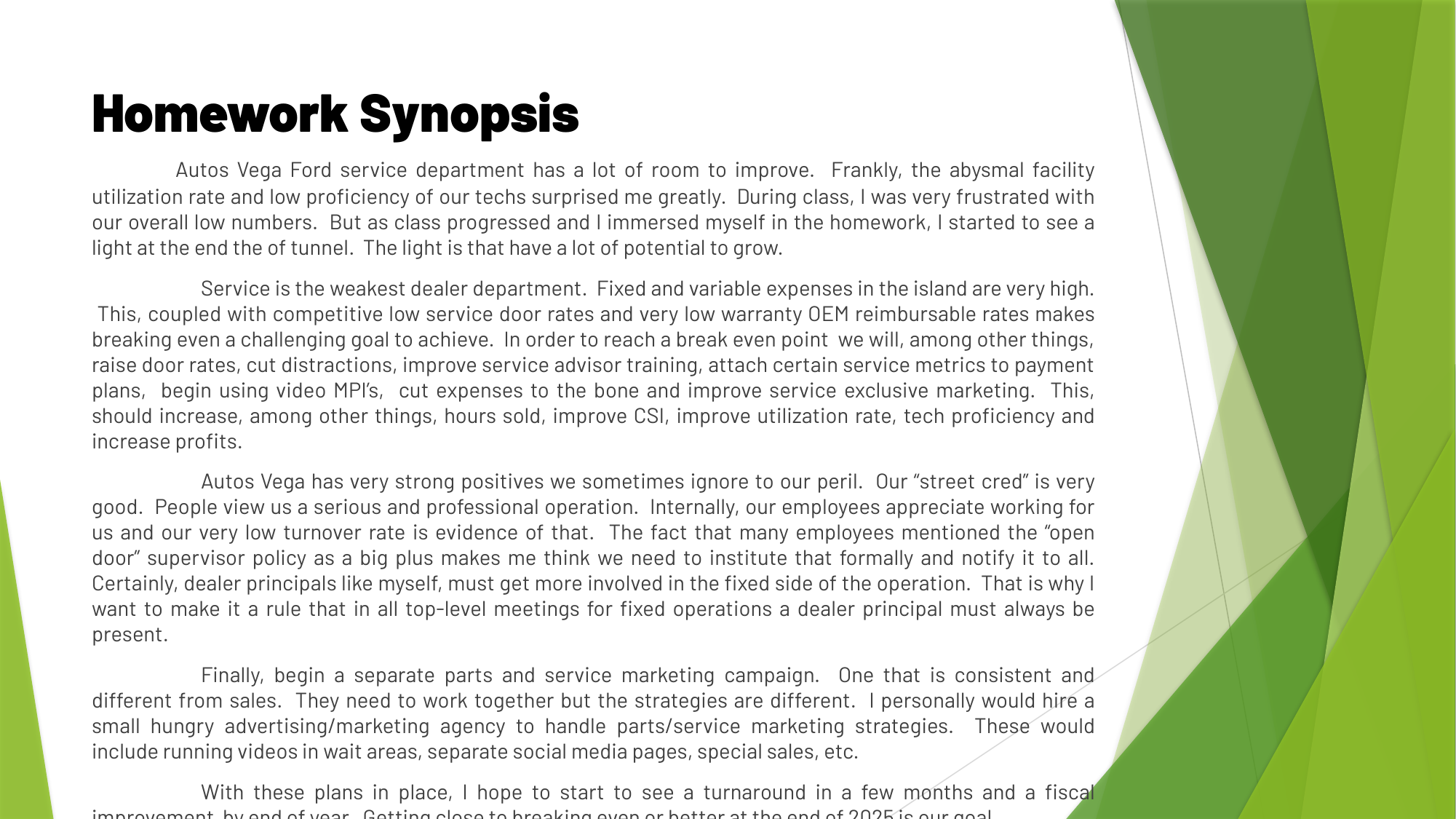

# Homework Synopsis
         Autos Vega Ford service department has a lot of room to improve.  Frankly, the abysmal facility utilization rate and low proficiency of our techs surprised me greatly.  During class, I was very frustrated with our overall low numbers.  But as class progressed and I immersed myself in the homework, I started to see a light at the end the of tunnel.  The light is that have a lot of potential to grow.
	Service is the weakest dealer department.  Fixed and variable expenses in the island are very high.  This, coupled with competitive low service door rates and very low warranty OEM reimbursable rates makes breaking even a challenging goal to achieve.  In order to reach a break even point  we will, among other things, raise door rates, cut distractions, improve service advisor training, attach certain service metrics to payment plans,  begin using video MPI’s,  cut expenses to the bone and improve service exclusive marketing.  This, should increase, among other things, hours sold, improve CSI, improve utilization rate, tech proficiency and increase profits.
	Autos Vega has very strong positives we sometimes ignore to our peril.  Our “street cred” is very good.  People view us a serious and professional operation.  Internally, our employees appreciate working for us and our very low turnover rate is evidence of that.  The fact that many employees mentioned the “open door” supervisor policy as a big plus makes me think we need to institute that formally and notify it to all. Certainly, dealer principals like myself, must get more involved in the fixed side of the operation.  That is why I want to make it a rule that in all top-level meetings for fixed operations a dealer principal must always be present.
	Finally, begin a separate parts and service marketing campaign.  One that is consistent and different from sales.  They need to work together but the strategies are different.  I personally would hire a small hungry advertising/marketing agency to handle parts/service marketing strategies.  These would include running videos in wait areas, separate social media pages, special sales, etc.
	With these plans in place, I hope to start to see a turnaround in a few months and a fiscal improvement  by end of year.  Getting close to breaking even or better at the end of 2025 is our goal.